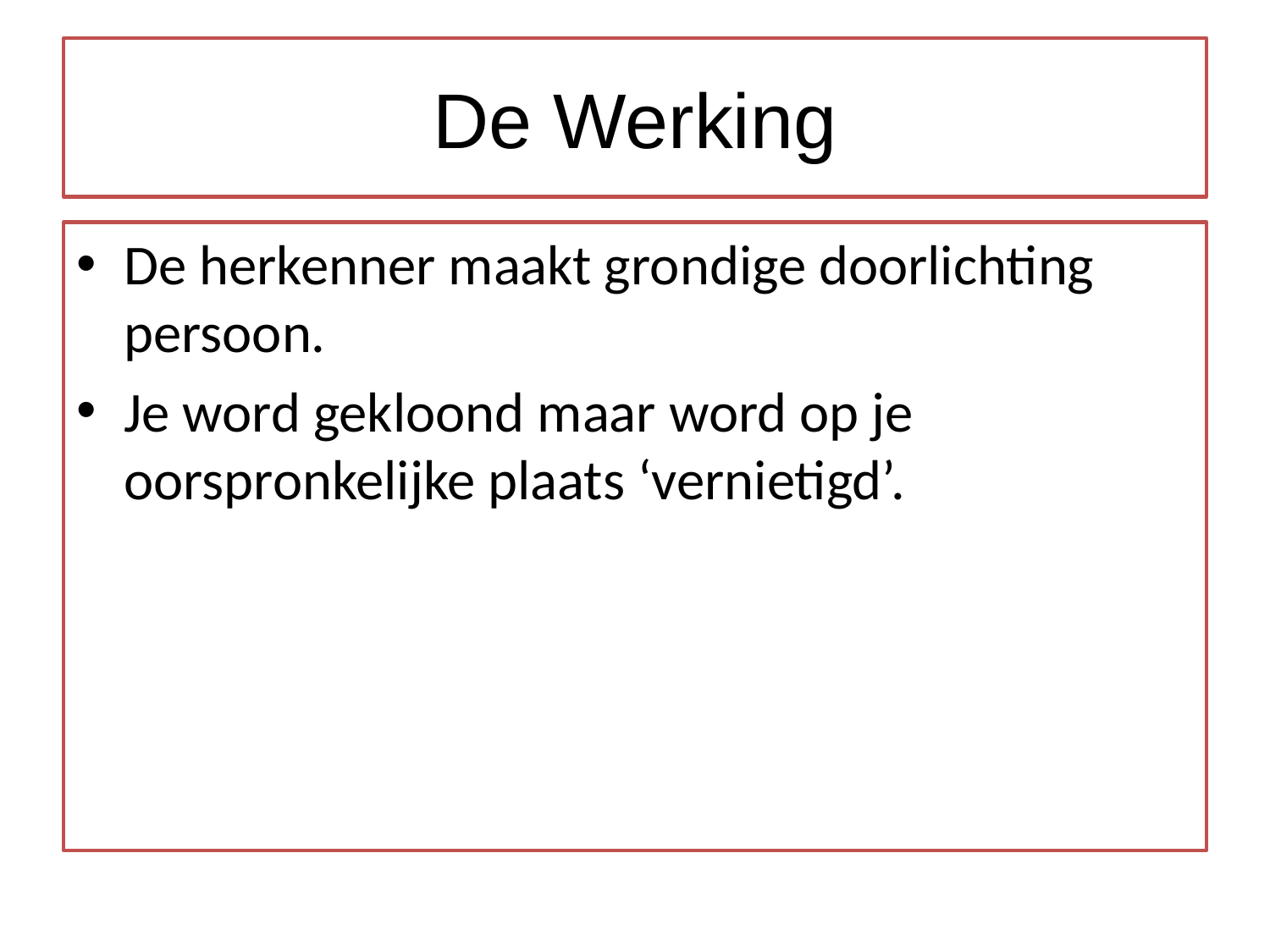

# De Werking
De herkenner maakt grondige doorlichting persoon.
Je word gekloond maar word op je oorspronkelijke plaats ‘vernietigd’.